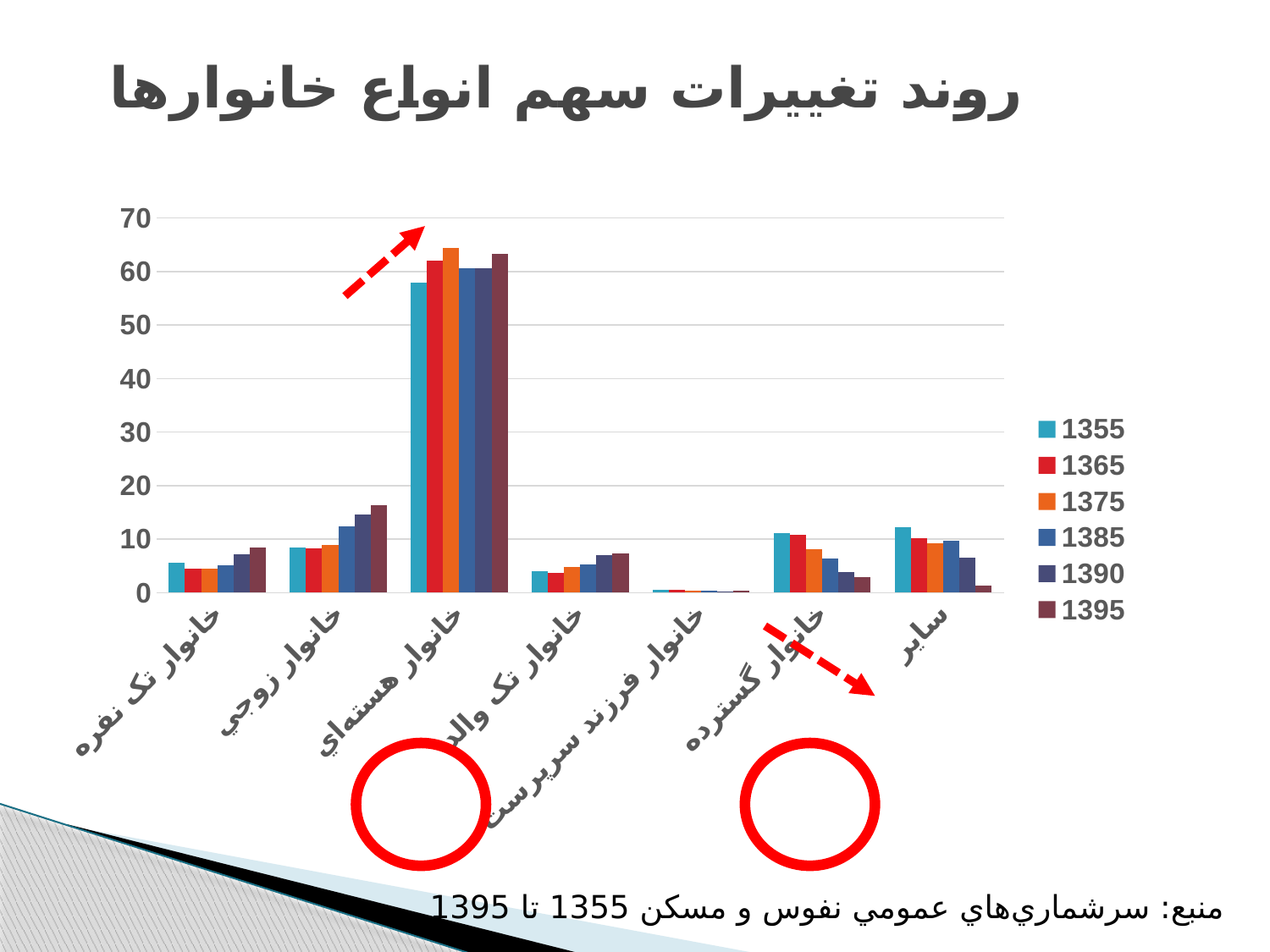

# روند تغييرات سهم انواع خانوارها

### Chart

| Category | 1355 | 1365 | 1375 | 1385 | 1390 | 1395 |
|---|---|---|---|---|---|---|
| خانوار تک نفره | 5.61 | 4.52 | 4.42 | 5.2 | 7.16 | 8.48 |
| خانوار زوجي | 8.43 | 8.27 | 8.88 | 12.44 | 14.64 | 16.29 |
| خانوار هسته‌اي | 57.99 | 62.03 | 64.4 | 60.58 | 60.63 | 63.32 |
| خانوار تک والد | 4.01 | 3.76 | 4.74 | 5.33 | 6.97 | 7.27 |
| خانوار فرزند سرپرست | 0.57 | 0.48 | 0.35 | 0.33 | 0.24 | 0.33 |
| خانوار گسترده | 11.14 | 10.77 | 8.07 | 6.41 | 3.84 | 2.96 |
| ساير | 12.25 | 10.17 | 9.15 | 9.7 | 6.52 | 1.35 |

منبع: سرشماري‌هاي عمومي نفوس و مسکن 1355 تا 1395